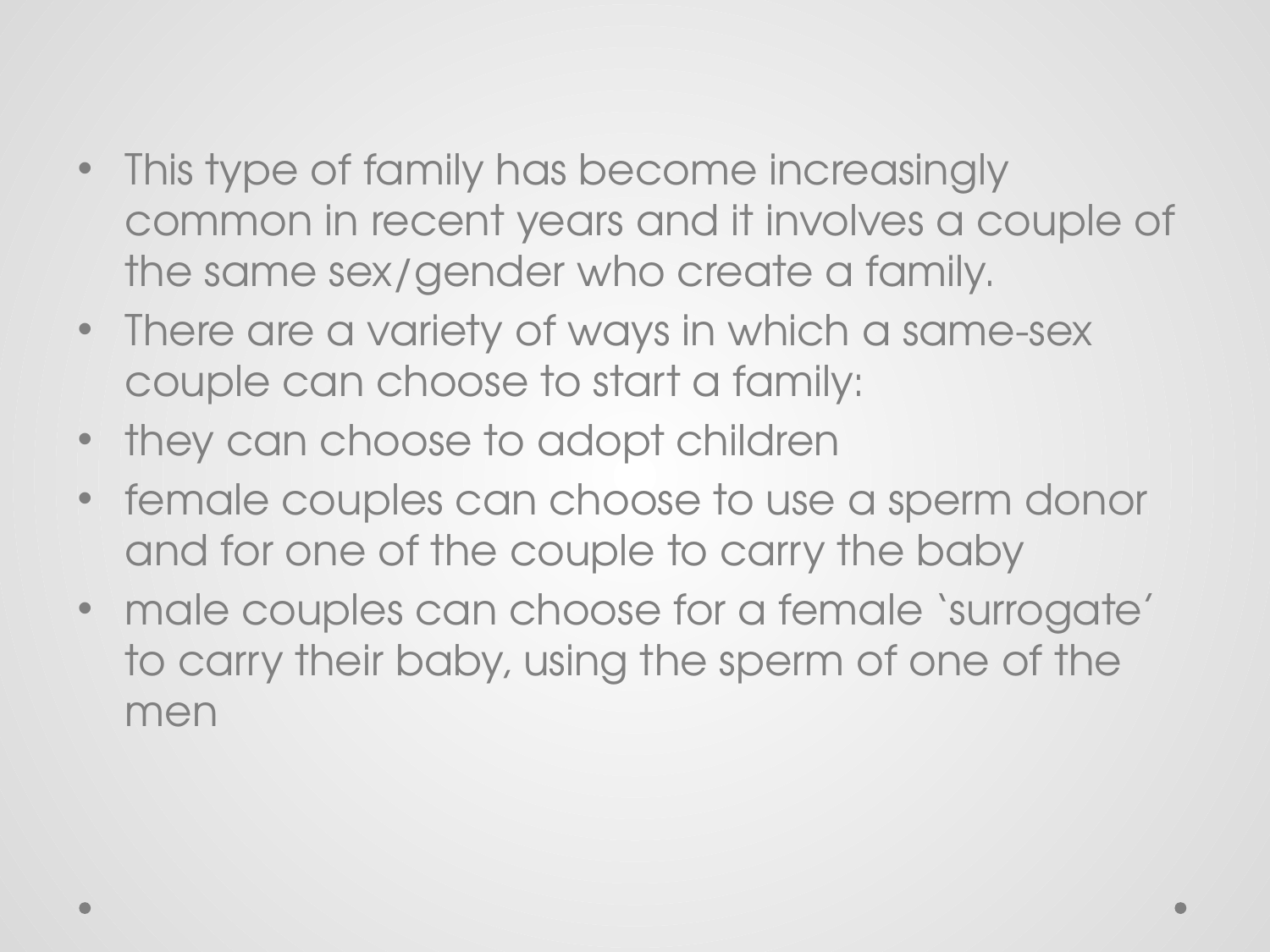

This type of family has become increasingly common in recent years and it involves a couple of the same sex/gender who create a family.
There are a variety of ways in which a same-sex couple can choose to start a family:
they can choose to adopt children
female couples can choose to use a sperm donor and for one of the couple to carry the baby
male couples can choose for a female ‘surrogate’ to carry their baby, using the sperm of one of the men